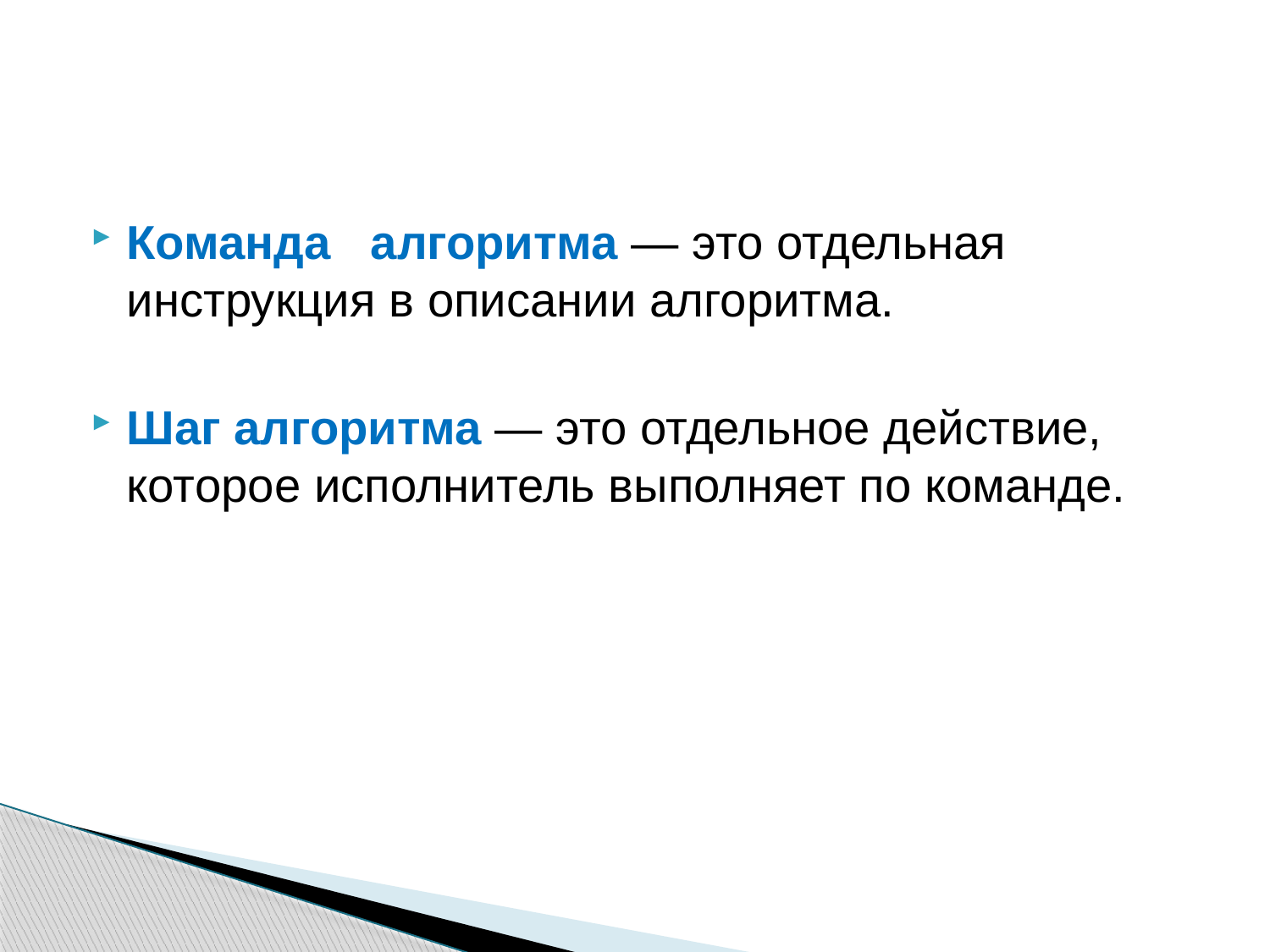

Команда   алгоритма — это отдельная инструкция в описании алгоритма.

Шаг алгоритма — это отдельное действие, которое исполнитель выполняет по команде.